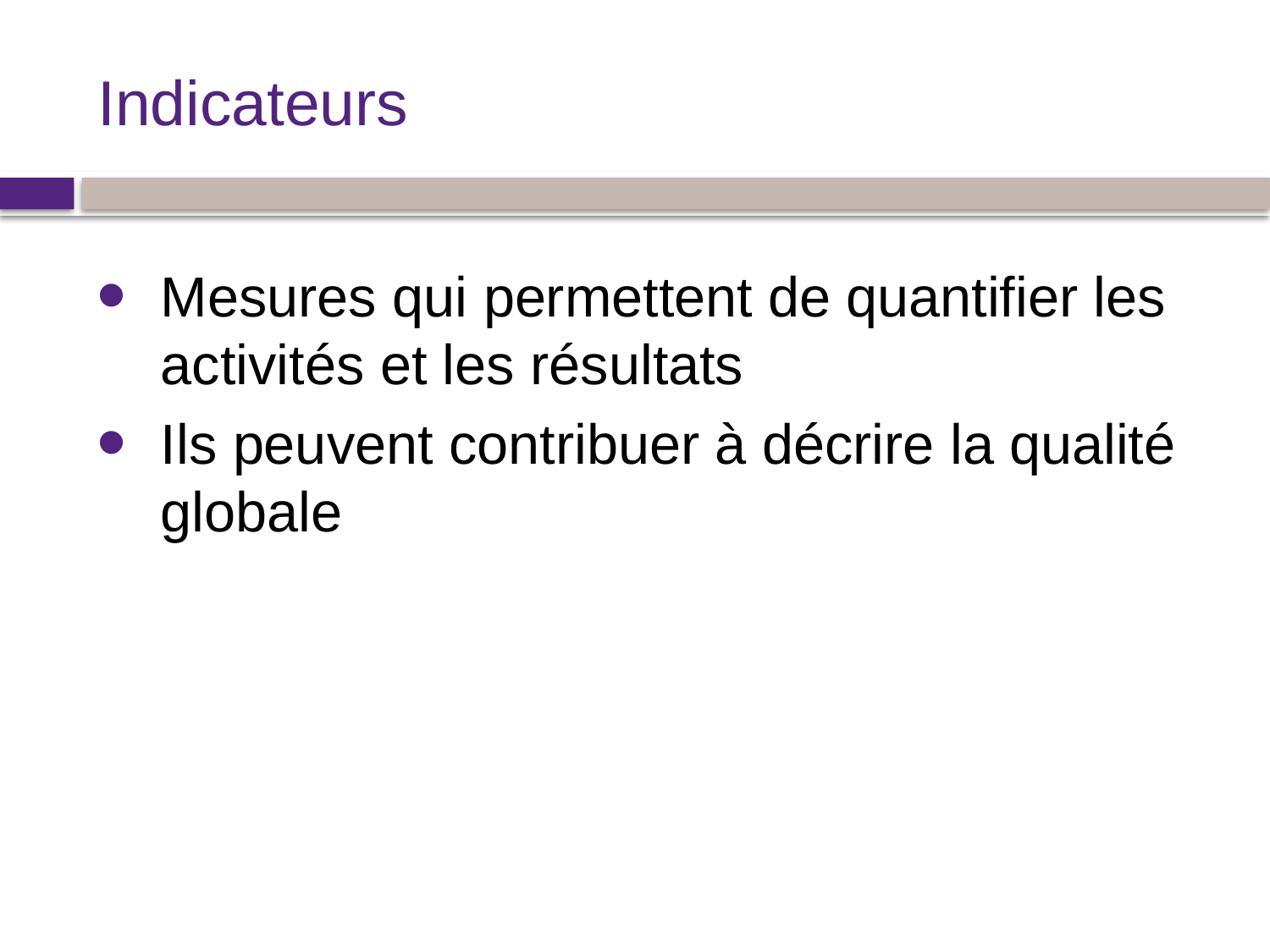

# Indicateurs
Mesures qui permettent de quantifier les activités et les résultats
Ils peuvent contribuer à décrire la qualité globale